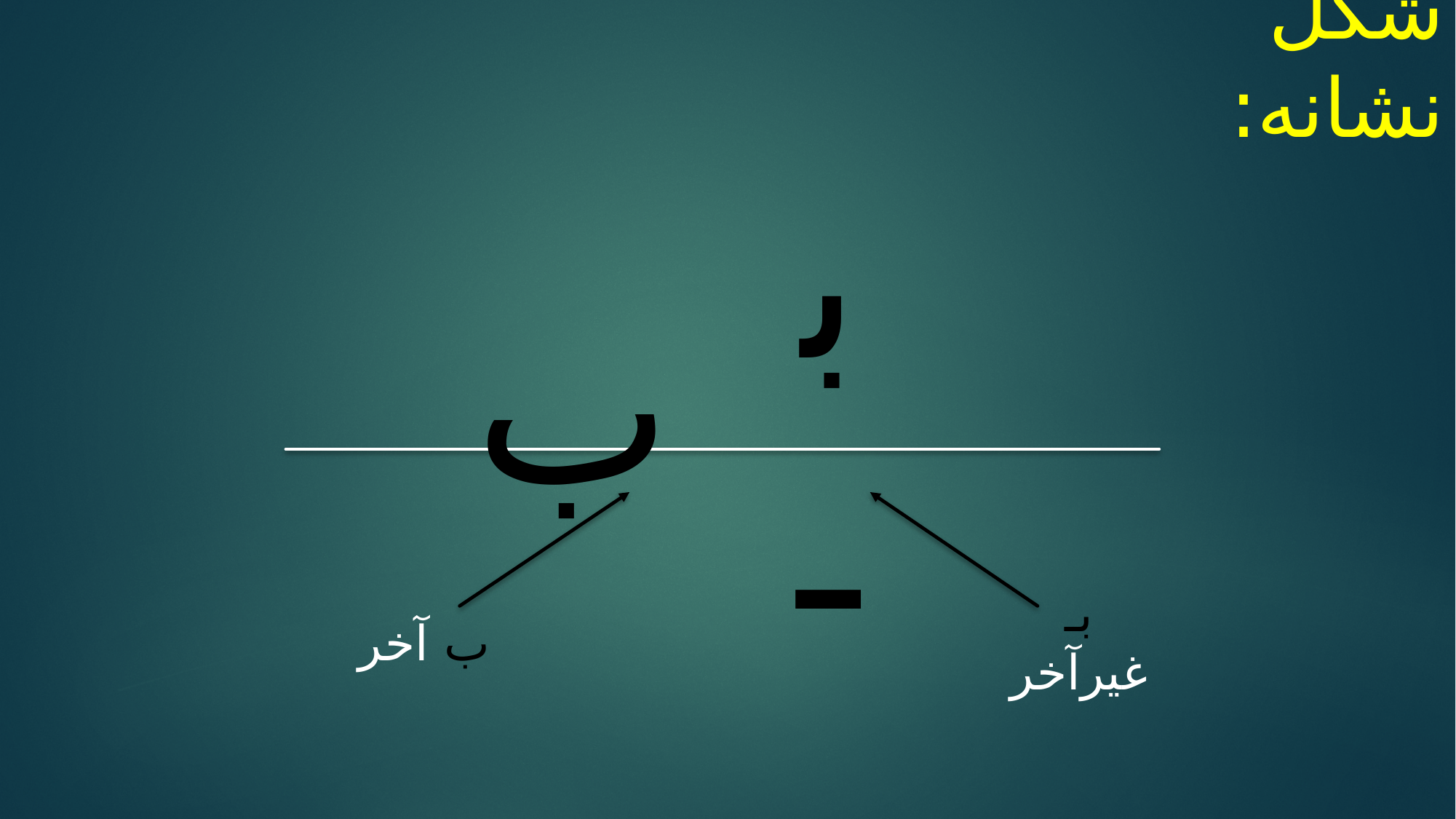

شکل نشانه:
ب
بـ
ب آخر
بـ غیرآخر